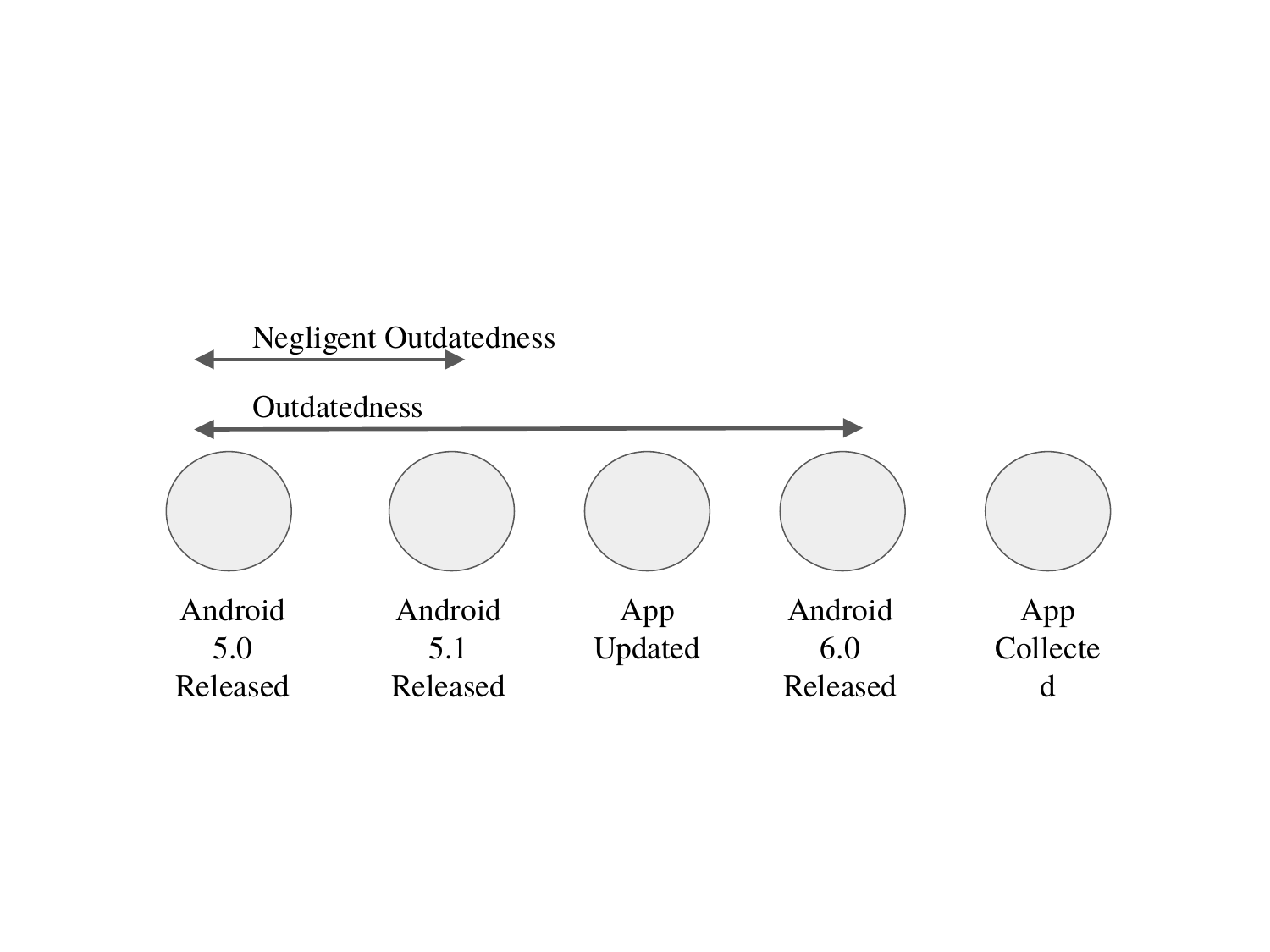

Negligent Outdatedness
Outdatedness

App Updated
Android 5.0 Released
Android 5.1 Released
Android 6.0 Released
App Collected